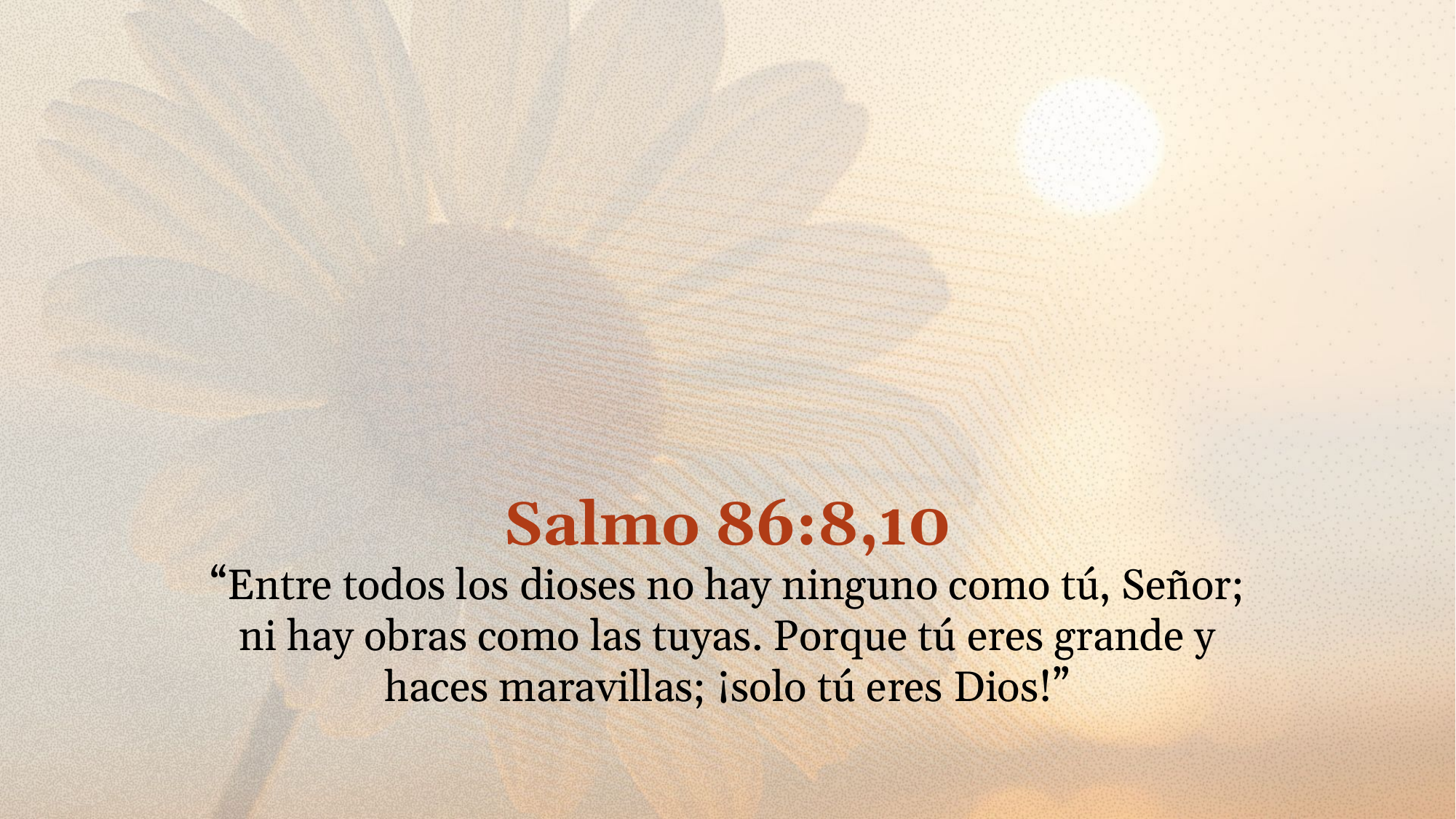

Salmo 86:8,10
“Entre todos los dioses no hay ninguno como tú, Señor; ni hay obras como las tuyas. Porque tú eres grande y haces maravillas; ¡solo tú eres Dios!”